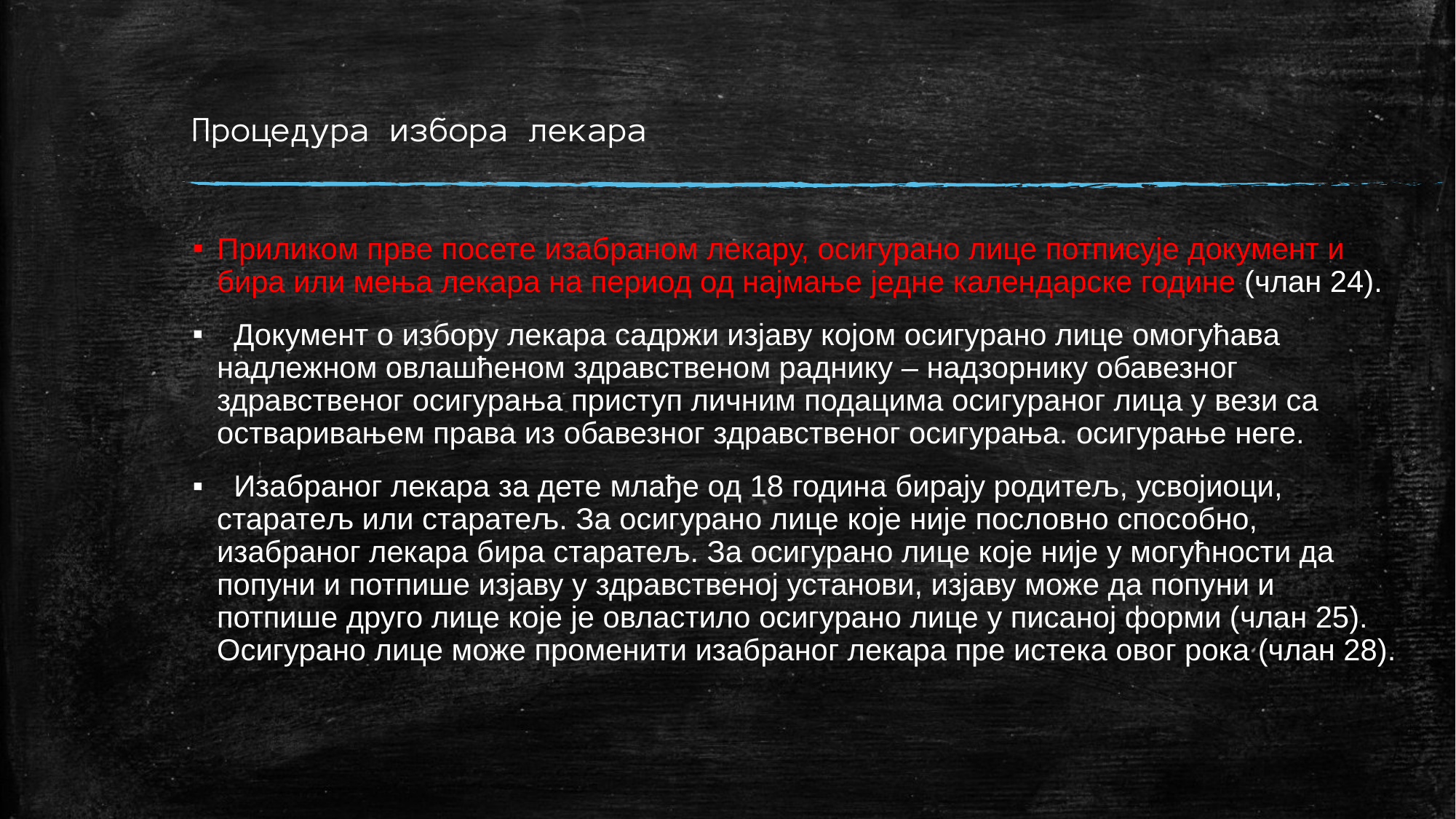

# Процедура избора лекара
Приликом прве посете изабраном лекару, осигурано лице потписује документ и бира или мења лекара на период од најмање једне календарске године (члан 24).
  Документ о избору лекара садржи изјаву којом осигурано лице омогућава надлежном овлашћеном здравственом раднику – надзорнику обавезног здравственог осигурања приступ личним подацима осигураног лица у вези са остваривањем права из обавезног здравственог осигурања. осигурање неге.
  Изабраног лекара за дете млађе од 18 година бирају родитељ, усвојиоци, старатељ или старатељ. За осигурано лице које није пословно способно, изабраног лекара бира старатељ. За осигурано лице које није у могућности да попуни и потпише изјаву у здравственој установи, изјаву може да попуни и потпише друго лице које је овластило осигурано лице у писаној форми (члан 25). Осигурано лице може променити изабраног лекара пре истека овог рока (члан 28).